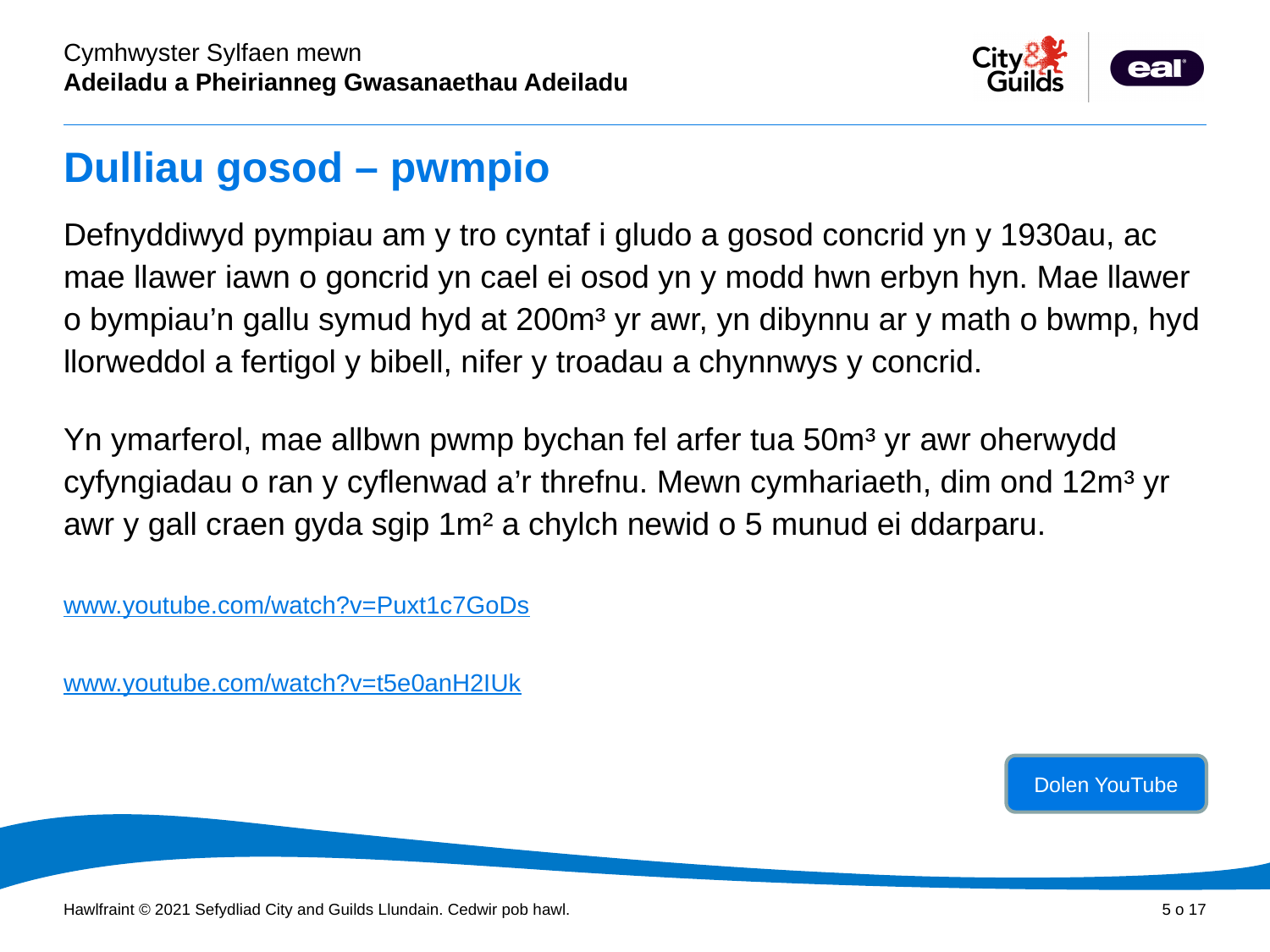

# Dulliau gosod – pwmpio
Defnyddiwyd pympiau am y tro cyntaf i gludo a gosod concrid yn y 1930au, ac mae llawer iawn o goncrid yn cael ei osod yn y modd hwn erbyn hyn. Mae llawer o bympiau’n gallu symud hyd at 200m³ yr awr, yn dibynnu ar y math o bwmp, hyd llorweddol a fertigol y bibell, nifer y troadau a chynnwys y concrid.
Yn ymarferol, mae allbwn pwmp bychan fel arfer tua 50m³ yr awr oherwydd cyfyngiadau o ran y cyflenwad a’r threfnu. Mewn cymhariaeth, dim ond 12m³ yr awr y gall craen gyda sgip 1m² a chylch newid o 5 munud ei ddarparu.
www.youtube.com/watch?v=Puxt1c7GoDs
www.youtube.com/watch?v=t5e0anH2IUk

Dolen YouTube